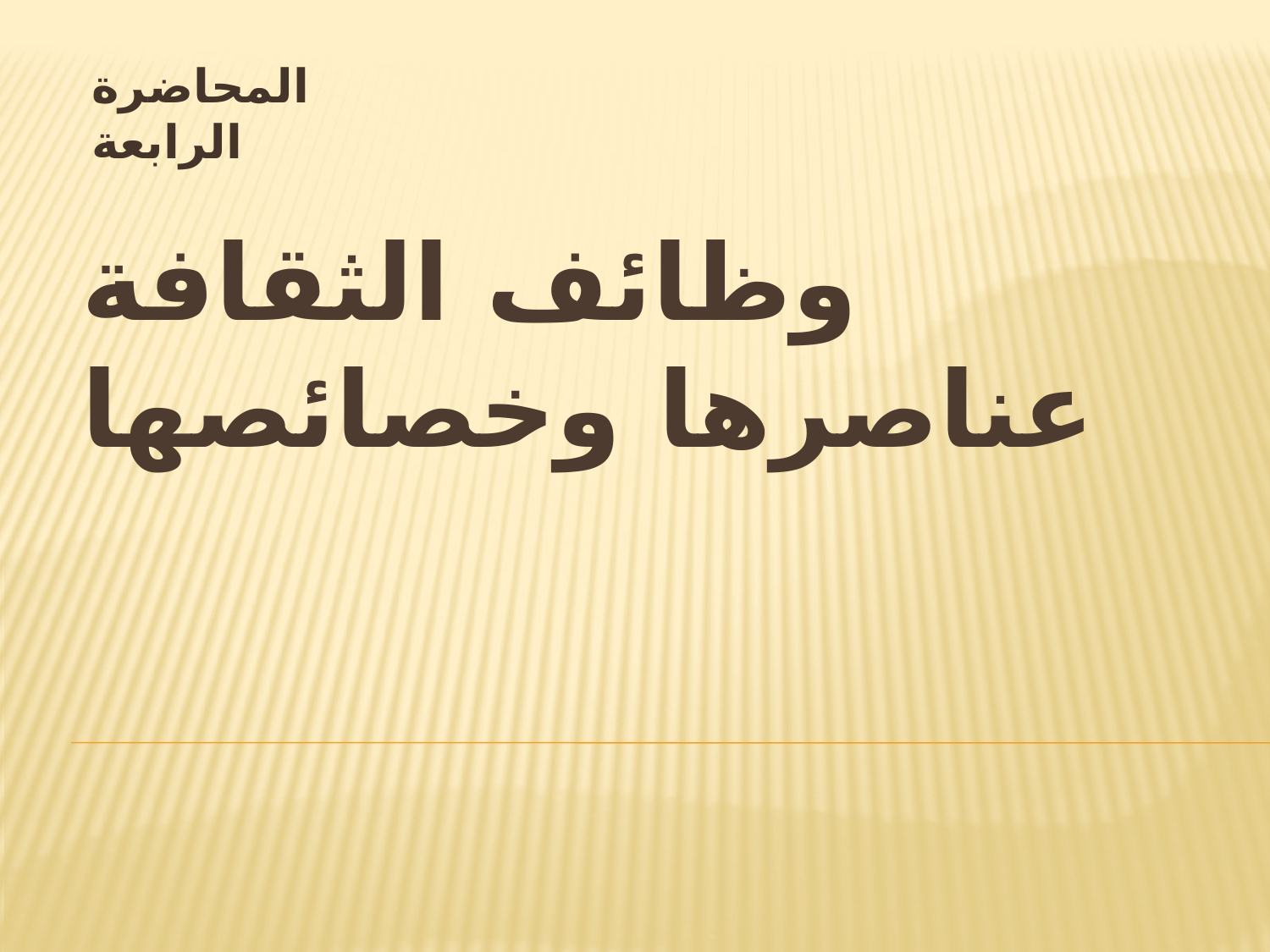

المحاضرة الرابعة
# وظائف الثقافة عناصرها وخصائصها